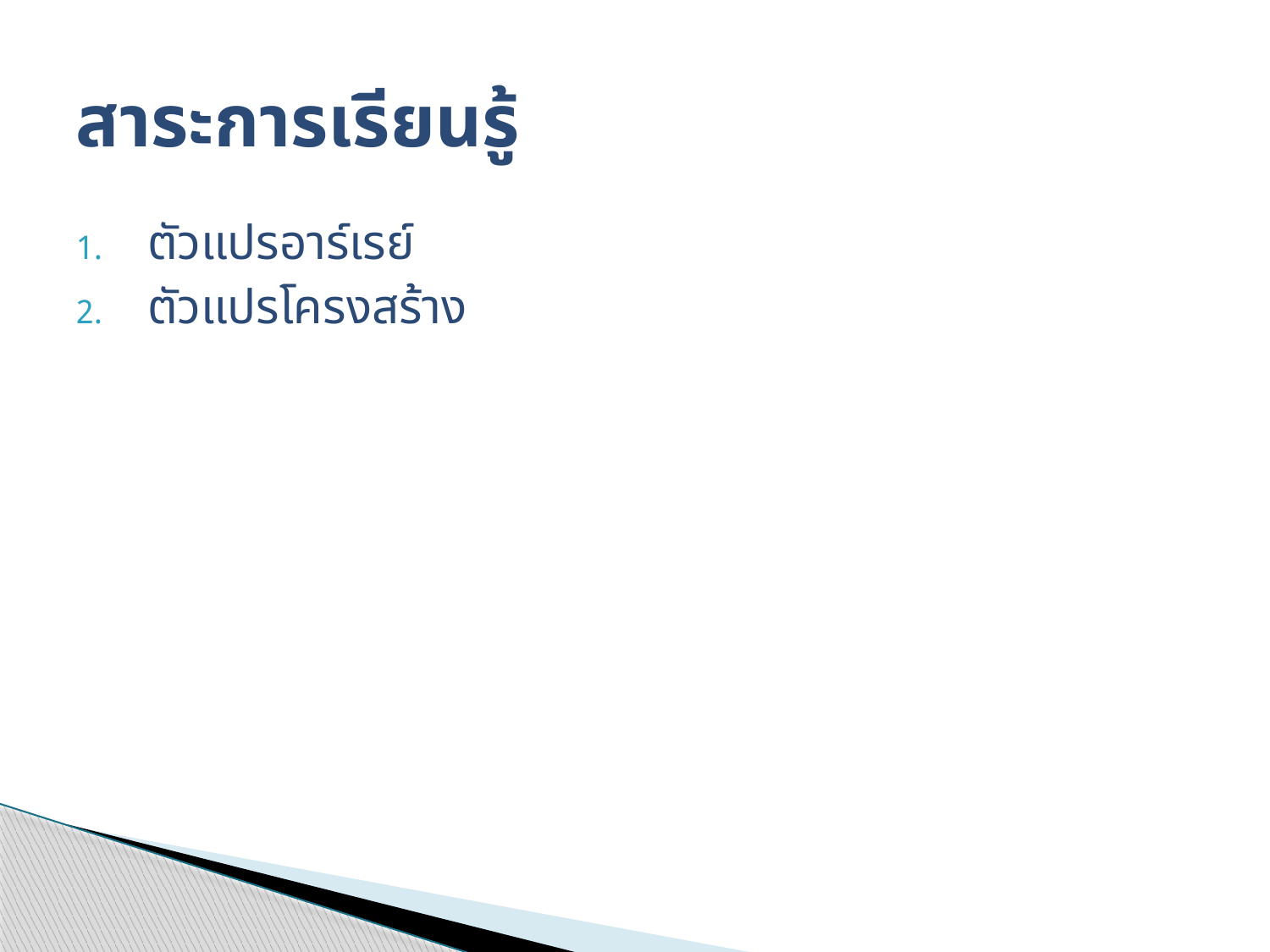

# สาระการเรียนรู้
ตัวแปรอาร์เรย์
ตัวแปรโครงสร้าง